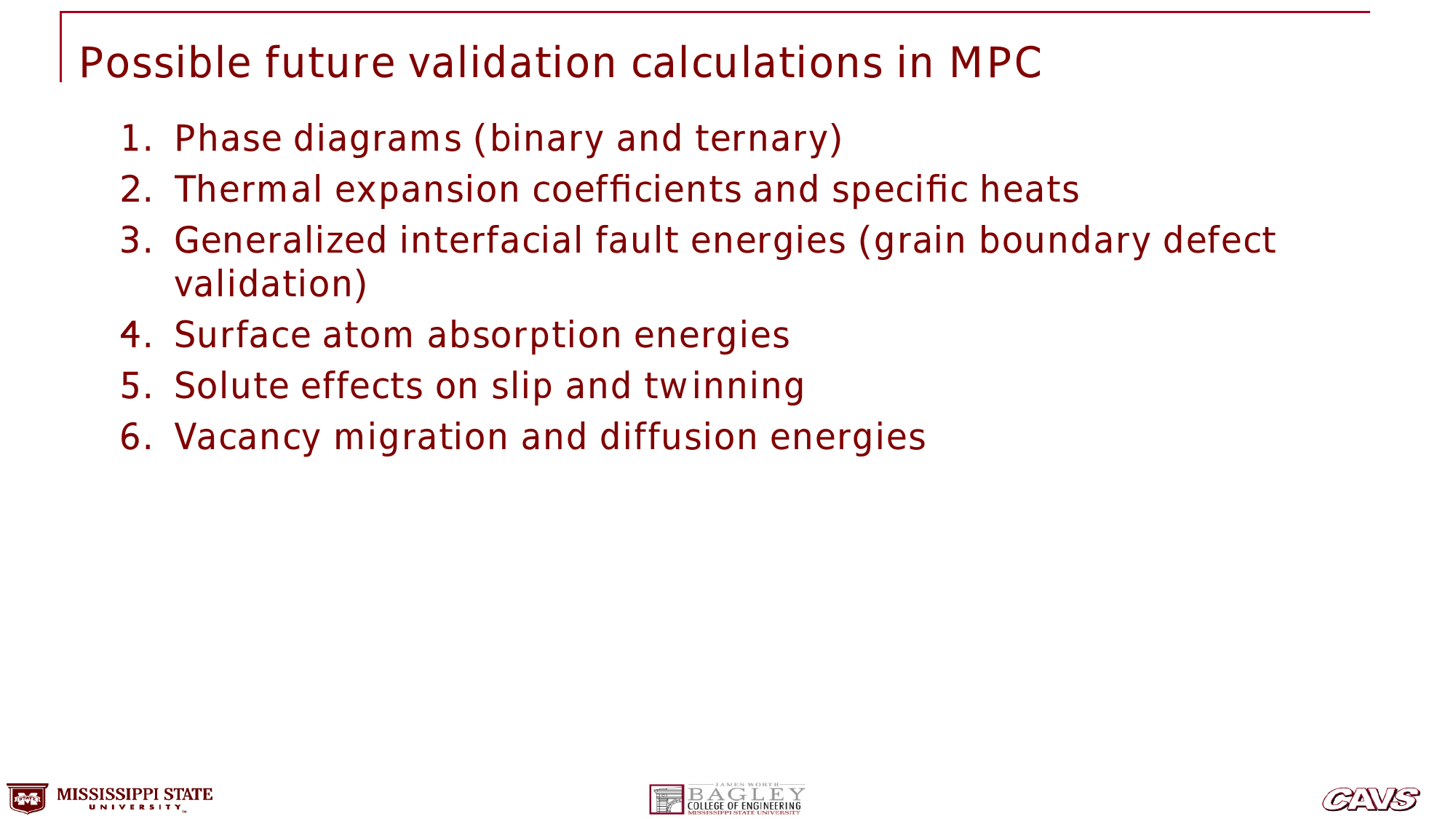

# Possible future validation calculations in MPC
Phase diagrams (binary and ternary)
Thermal expansion coefficients and specific heats
Generalized interfacial fault energies (grain boundary defect validation)
Surface atom absorption energies
Solute effects on slip and twinning
Vacancy migration and diffusion energies